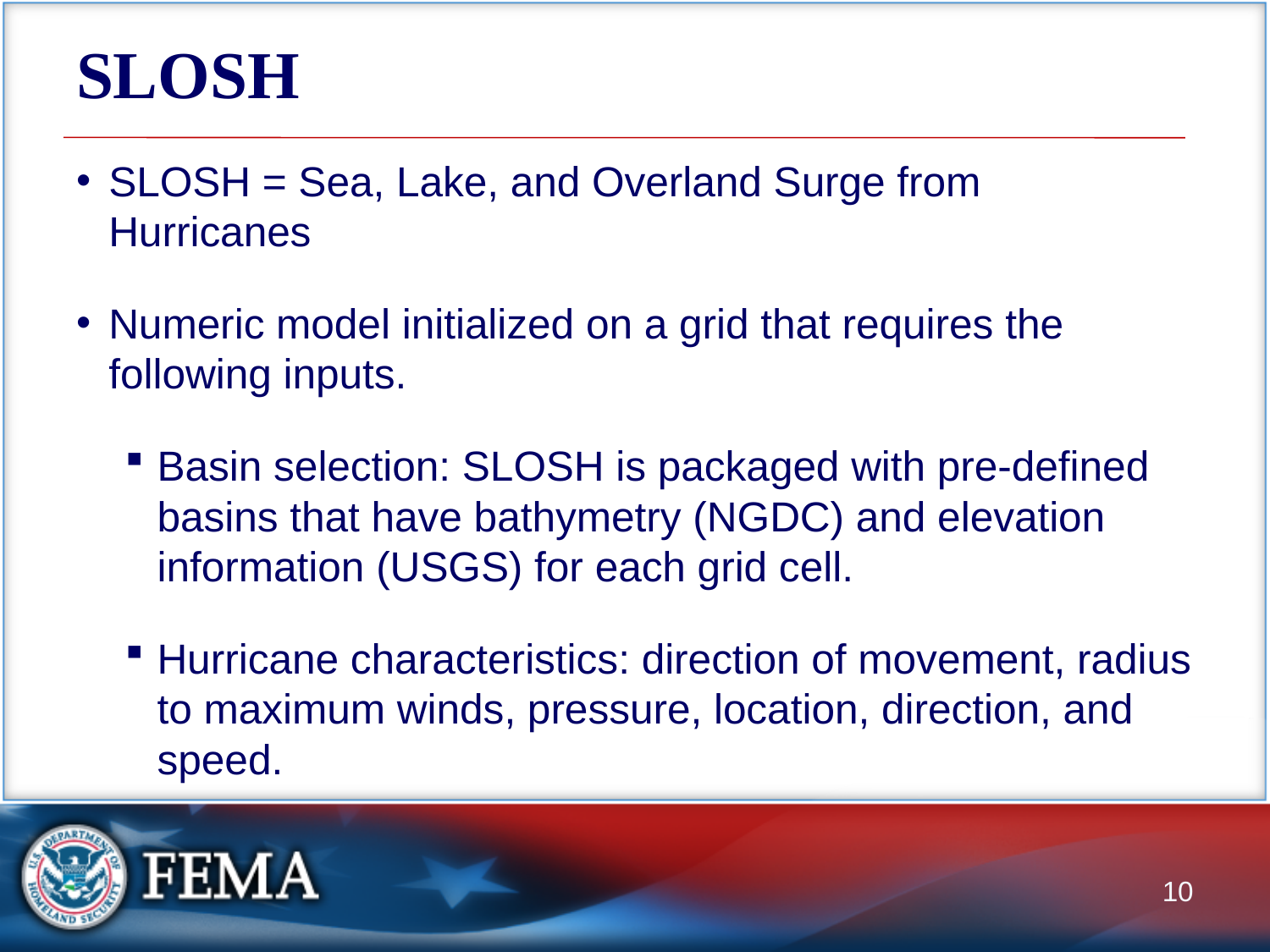

# SLOSH
SLOSH = Sea, Lake, and Overland Surge from Hurricanes
Numeric model initialized on a grid that requires the following inputs.
Basin selection: SLOSH is packaged with pre-defined basins that have bathymetry (NGDC) and elevation information (USGS) for each grid cell.
Hurricane characteristics: direction of movement, radius to maximum winds, pressure, location, direction, and speed.
10